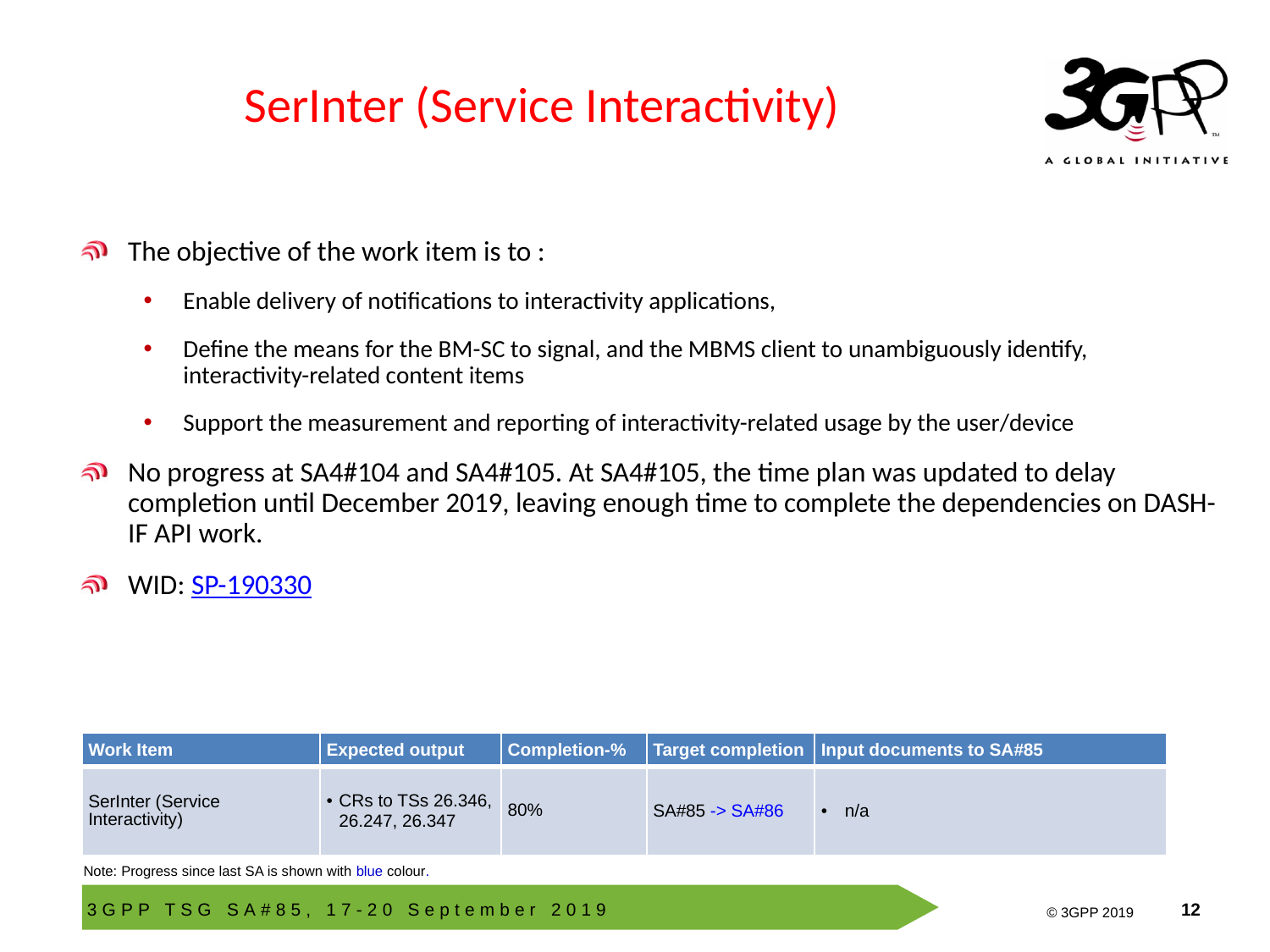

# SerInter (Service Interactivity)
The objective of the work item is to :
Enable delivery of notifications to interactivity applications,
Define the means for the BM-SC to signal, and the MBMS client to unambiguously identify, interactivity-related content items
Support the measurement and reporting of interactivity-related usage by the user/device
No progress at SA4#104 and SA4#105. At SA4#105, the time plan was updated to delay completion until December 2019, leaving enough time to complete the dependencies on DASH-IF API work.
WID: SP-190330

| Work Item | Expected output | Completion-% | Target completion | Input documents to SA#85 |
| --- | --- | --- | --- | --- |
| SerInter (Service Interactivity) | CRs to TSs 26.346, 26.247, 26.347 | 80% | SA#85 -> SA#86 | n/a |
Note: Progress since last SA is shown with blue colour.